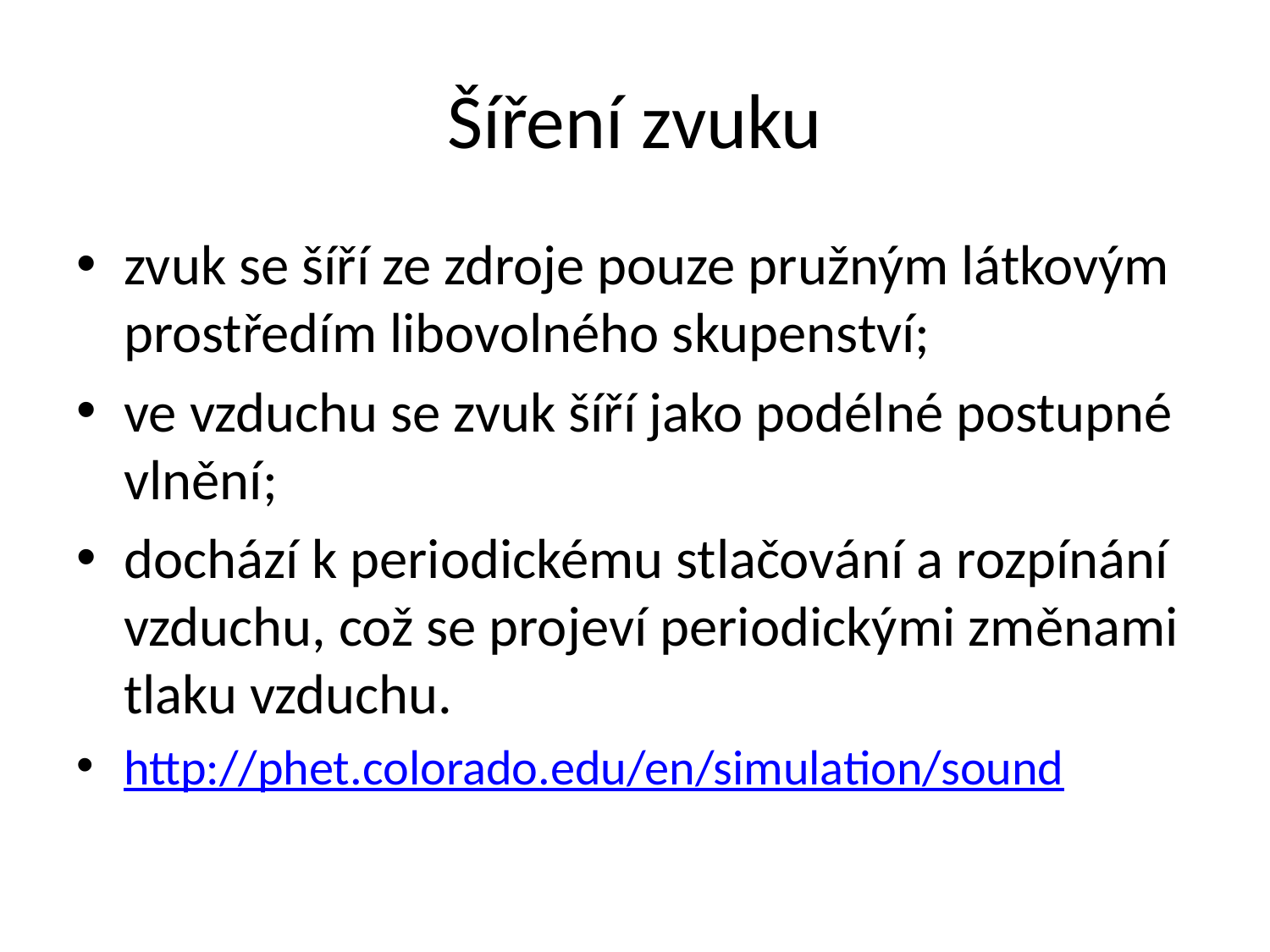

# Šíření zvuku
zvuk se šíří ze zdroje pouze pružným látkovým prostředím libovolného skupenství;
ve vzduchu se zvuk šíří jako podélné postupné vlnění;
dochází k periodickému stlačování a rozpínání vzduchu, což se projeví periodickými změnami tlaku vzduchu.
http://phet.colorado.edu/en/simulation/sound